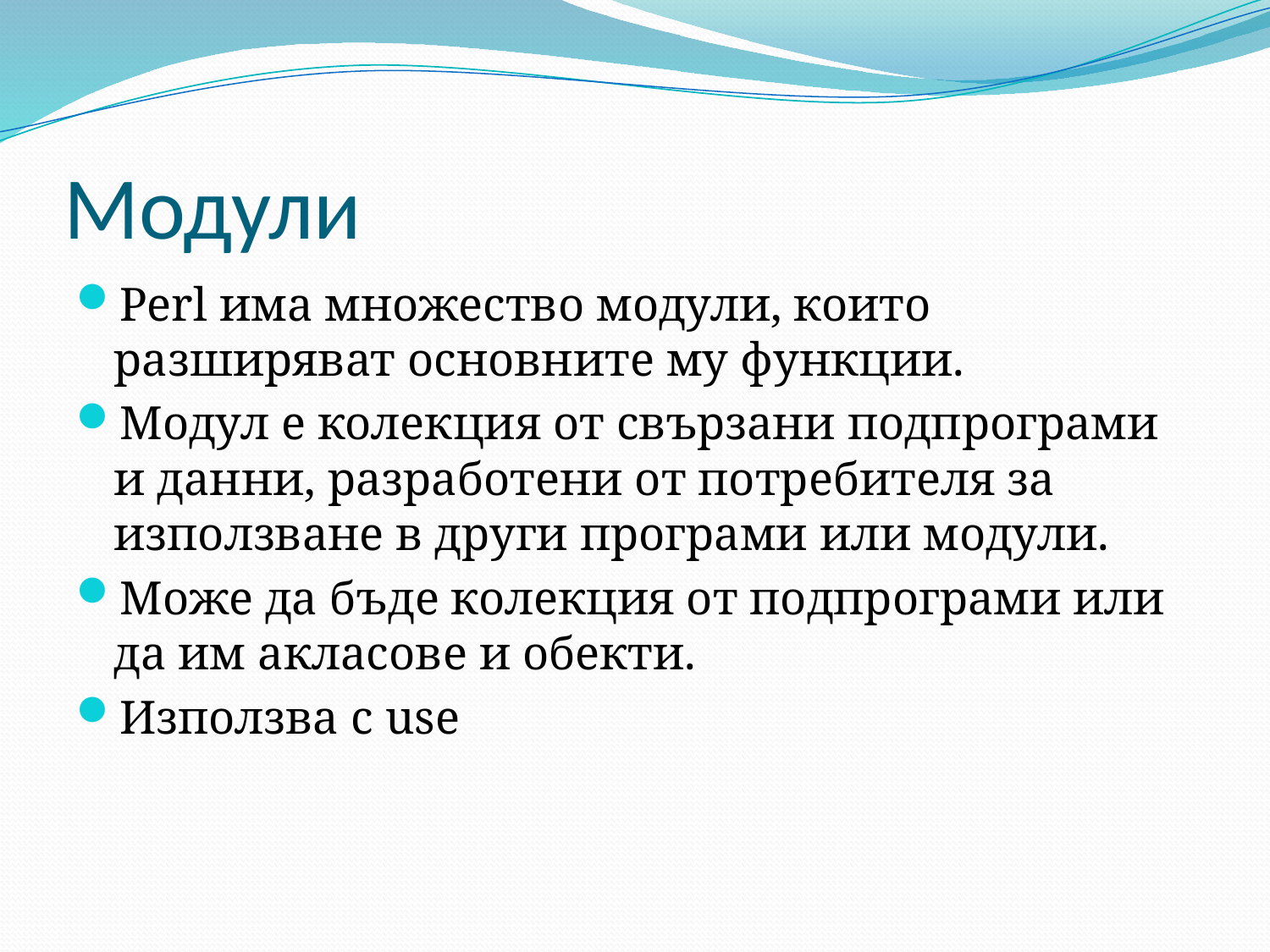

# Модули
Perl има множество модули, които разширяват основните му функции.
Модул е колекция от свързани подпрограми и данни, разработени от потребителя за използване в други програми или модули.
Може да бъде колекция от подпрограми или да им акласове и обекти.
Използва с use